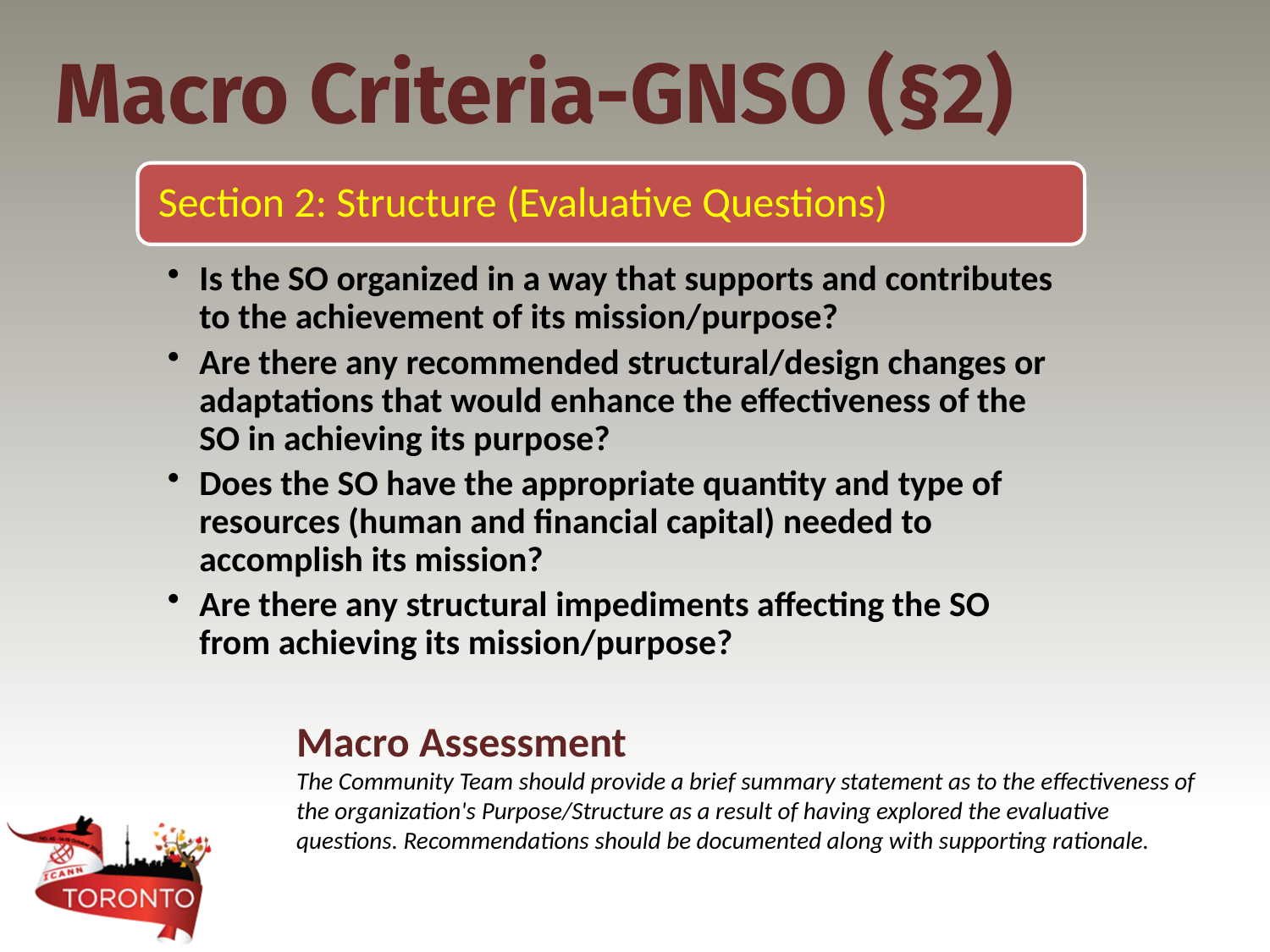

# Macro Criteria-GNSO (§2)
Section 2: Structure (Evaluative Questions)
Is the SO organized in a way that supports and contributes to the achievement of its mission/purpose?
Are there any recommended structural/design changes or adaptations that would enhance the effectiveness of the SO in achieving its purpose?
Does the SO have the appropriate quantity and type of resources (human and financial capital) needed to accomplish its mission?
Are there any structural impediments affecting the SO from achieving its mission/purpose?
Macro Assessment
The Community Team should provide a brief summary statement as to the effectiveness of the organization's Purpose/Structure as a result of having explored the evaluative questions. Recommendations should be documented along with supporting rationale.
9